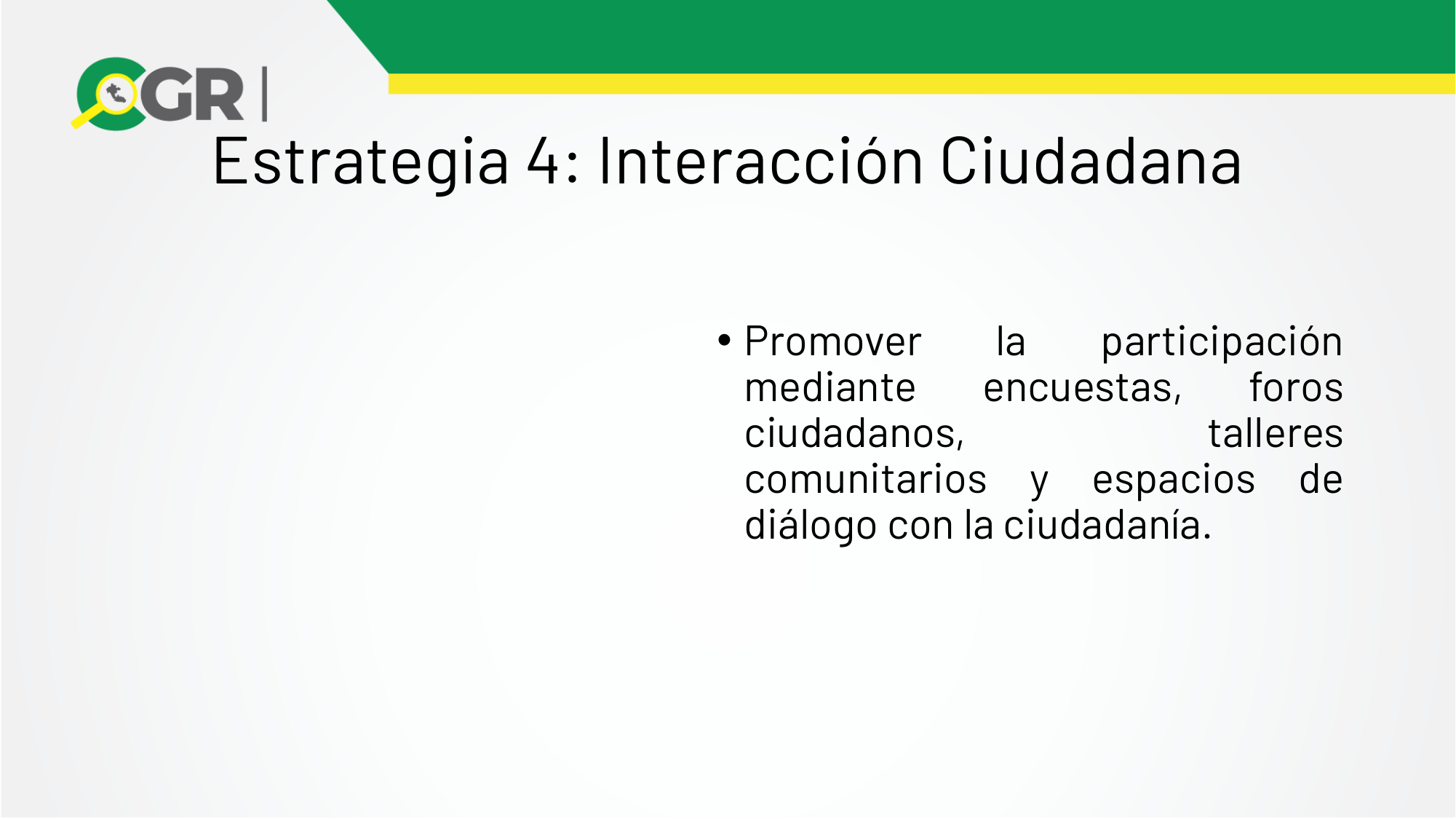

# Estrategia 4: Interacción Ciudadana
Promover la participación mediante encuestas, foros ciudadanos, talleres comunitarios y espacios de diálogo con la ciudadanía.